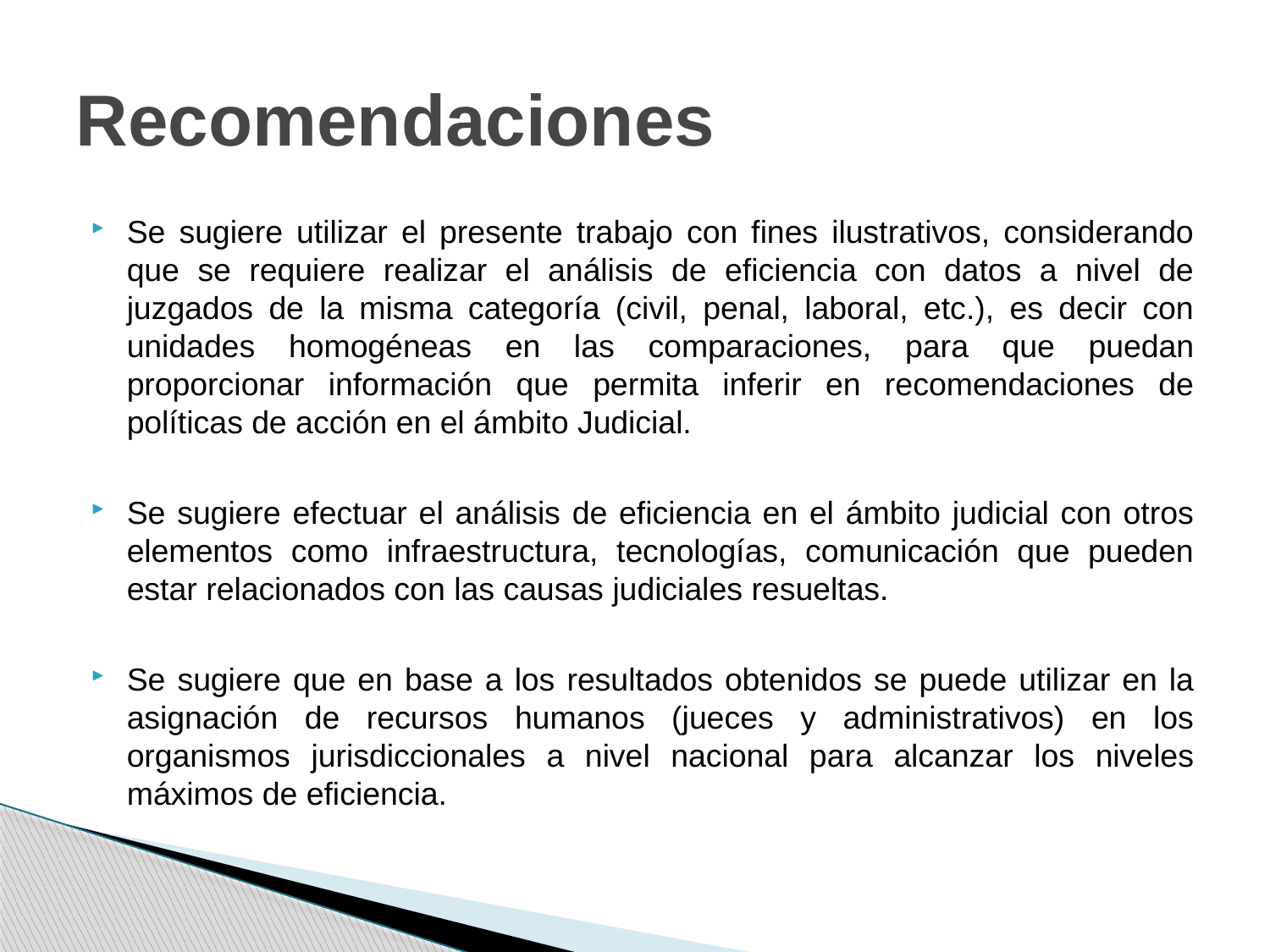

# Recomendaciones
Se sugiere utilizar el presente trabajo con fines ilustrativos, considerando que se requiere realizar el análisis de eficiencia con datos a nivel de juzgados de la misma categoría (civil, penal, laboral, etc.), es decir con unidades homogéneas en las comparaciones, para que puedan proporcionar información que permita inferir en recomendaciones de políticas de acción en el ámbito Judicial.

Se sugiere efectuar el análisis de eficiencia en el ámbito judicial con otros elementos como infraestructura, tecnologías, comunicación que pueden estar relacionados con las causas judiciales resueltas.

Se sugiere que en base a los resultados obtenidos se puede utilizar en la asignación de recursos humanos (jueces y administrativos) en los organismos jurisdiccionales a nivel nacional para alcanzar los niveles máximos de eficiencia.